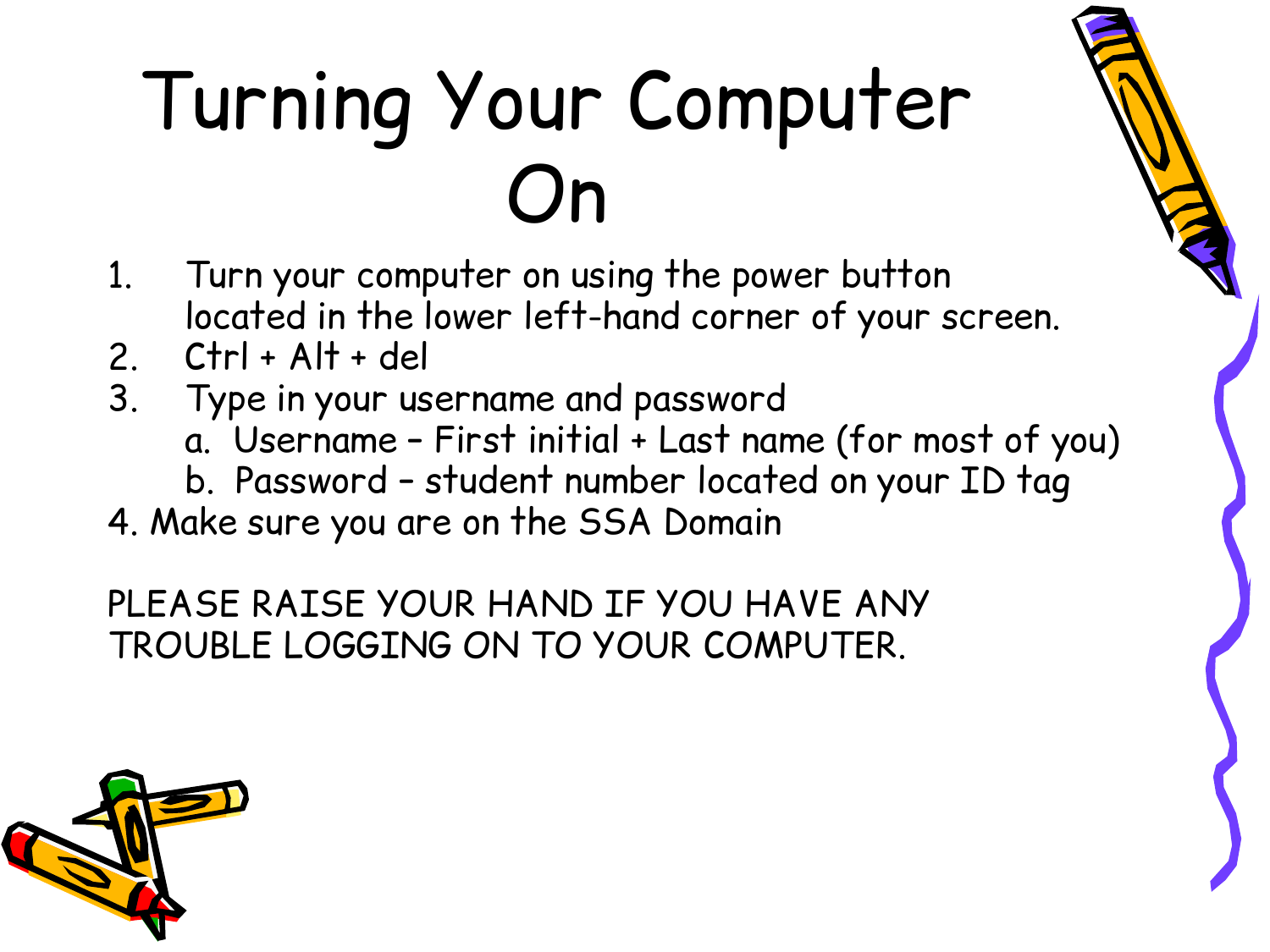

# Turning Your Computer On
Turn your computer on using the power button
	located in the lower left-hand corner of your screen.
2. 	Ctrl + Alt + del
3.	Type in your username and password
	a.  Username – First initial + Last name (for most of you)
	b.  Password – student number located on your ID tag
4. Make sure you are on the SSA Domain

PLEASE RAISE YOUR HAND IF YOU HAVE ANY
TROUBLE LOGGING ON TO YOUR COMPUTER.